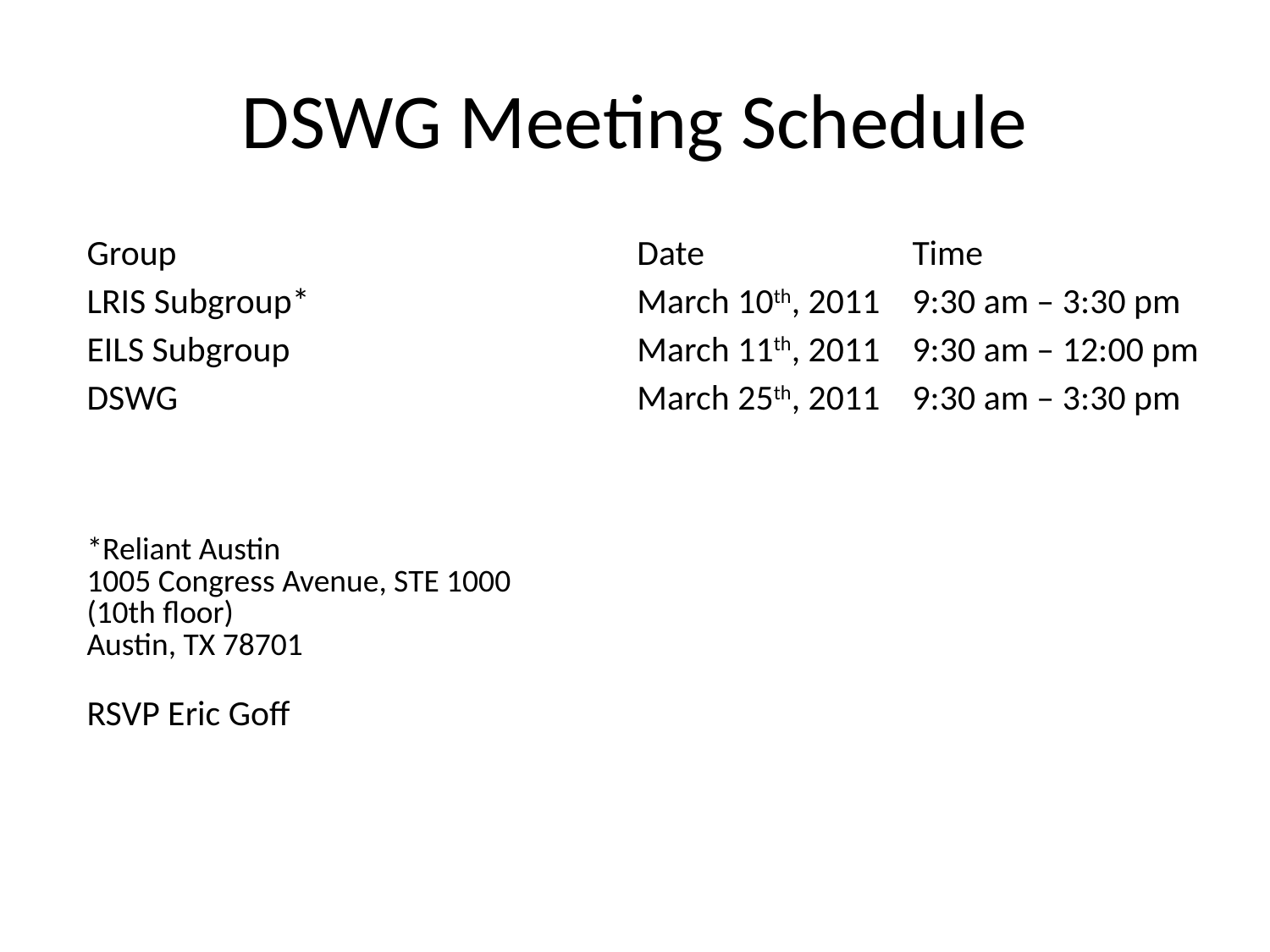

# DSWG Meeting Schedule
| Group | Date | Time |
| --- | --- | --- |
| LRIS Subgroup\* | March 10th, 2011 | 9:30 am – 3:30 pm |
| EILS Subgroup | March 11th, 2011 | 9:30 am – 12:00 pm |
| DSWG | March 25th, 2011 | 9:30 am – 3:30 pm |
|  |  |  |
| \*Reliant Austin 1005 Congress Avenue, STE 1000 (10th floor) Austin, TX 78701 RSVP Eric Goff |  |  |